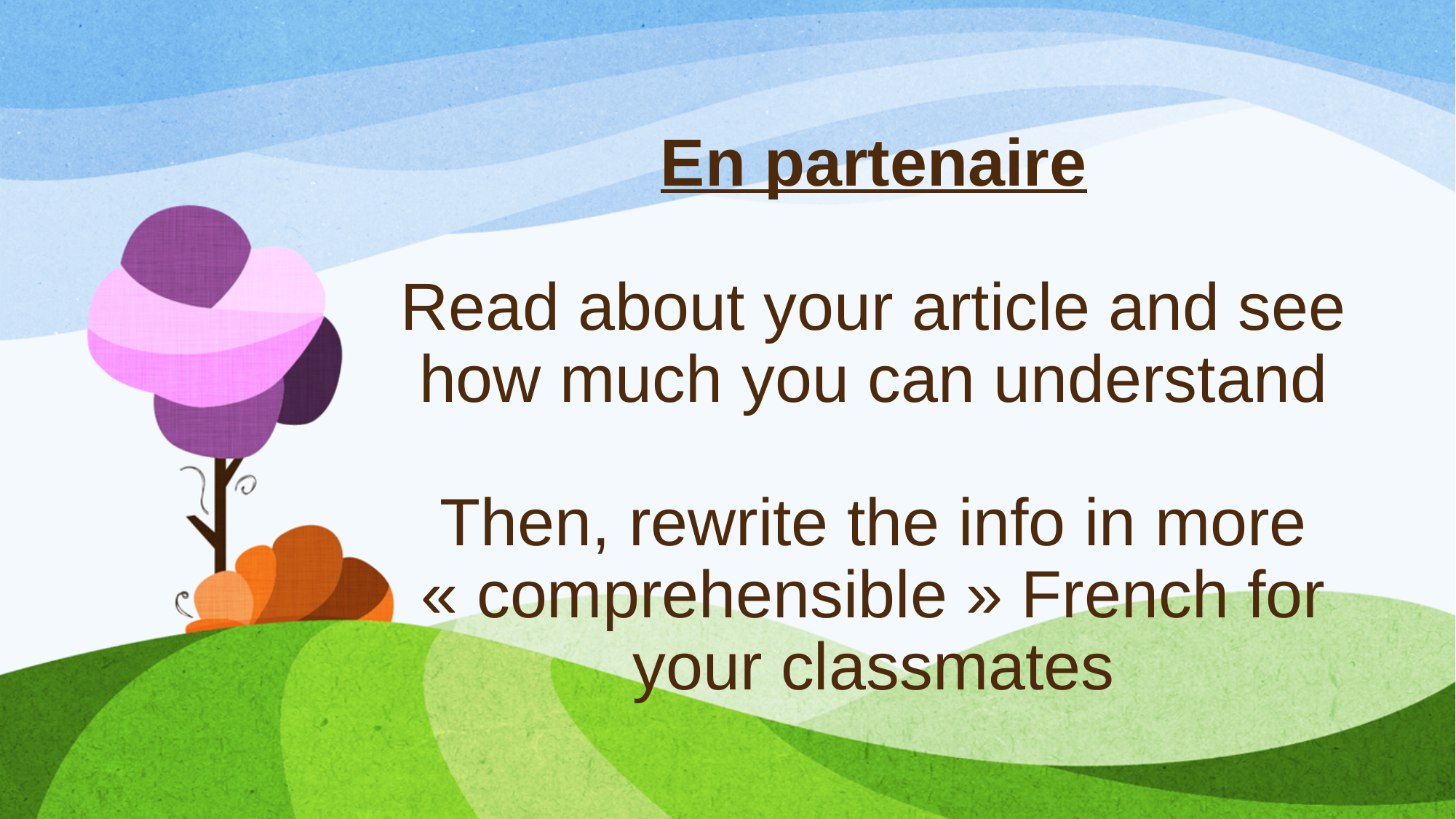

# En partenaire Read about your article and see how much you can understand Then, rewrite the info in more « comprehensible » French for your classmates